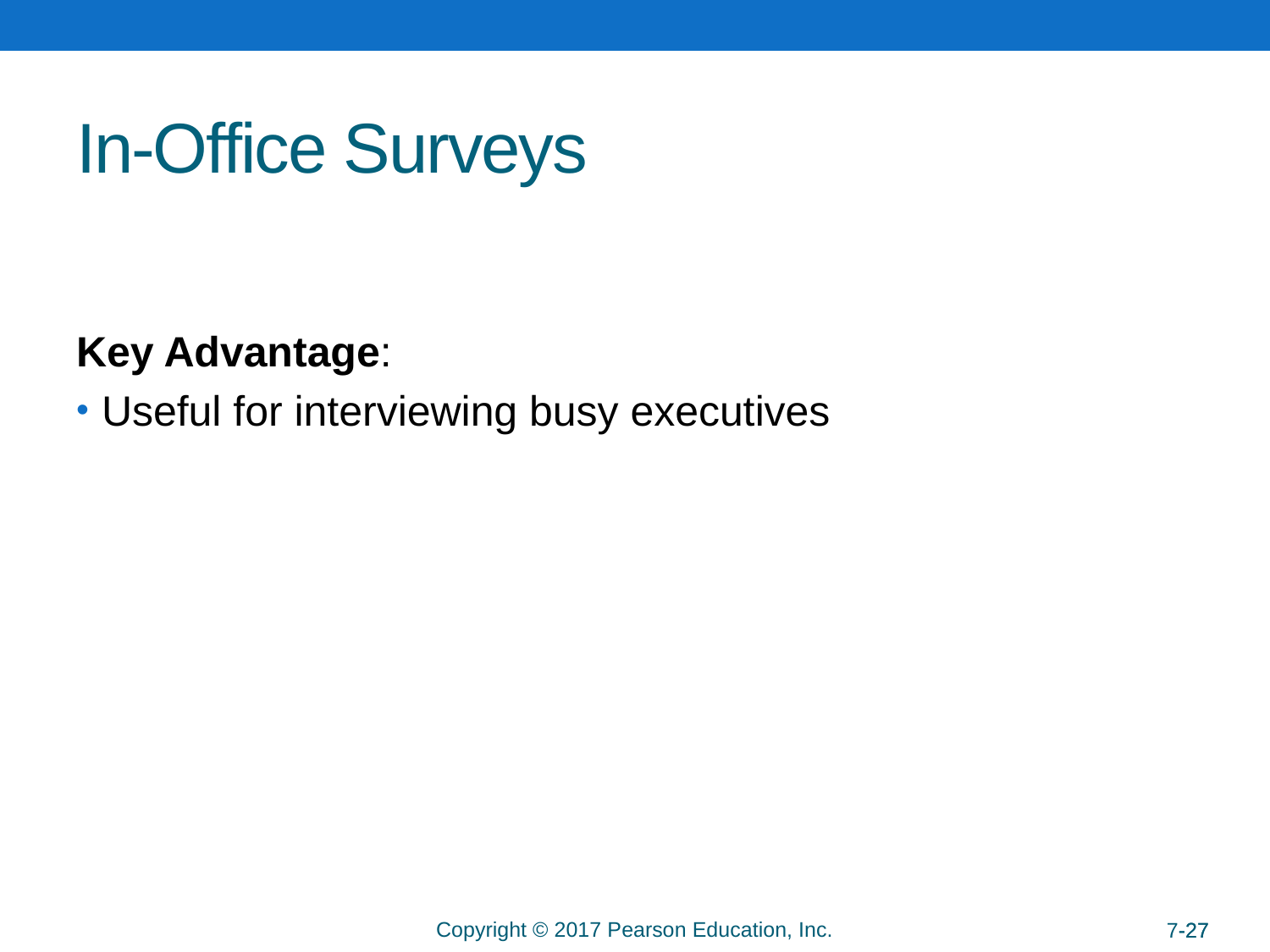

# In-Office Surveys
Key Advantage:
Useful for interviewing busy executives